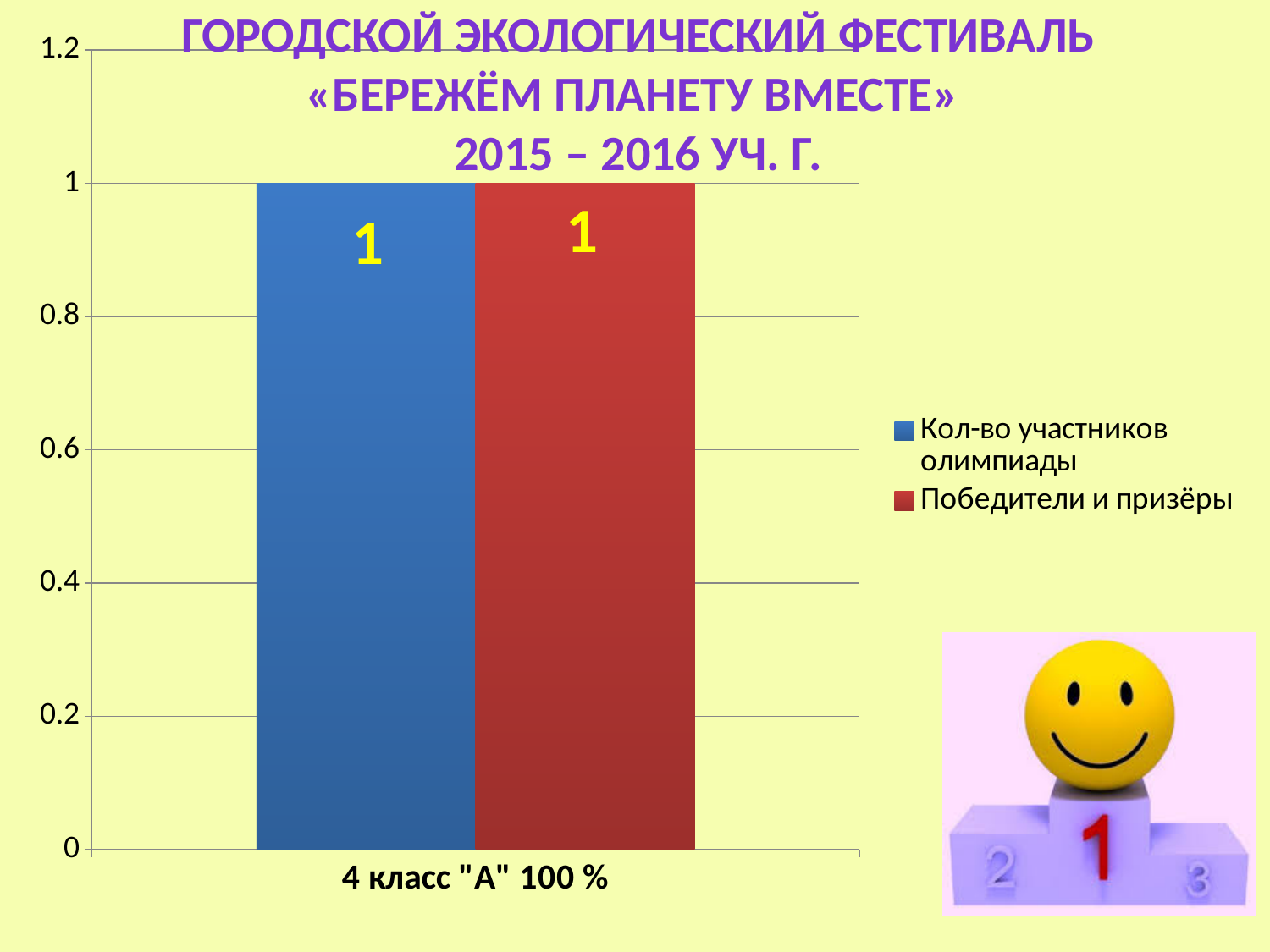

Городской Экологический фестиваль «Бережём планету вместе»
2015 – 2016 уч. г.

### Chart

| Category | Кол-во участников олимпиады | Победители и призёры |
|---|---|---|
| 4 класс "А" 100 % | 1.0 | 1.0 |